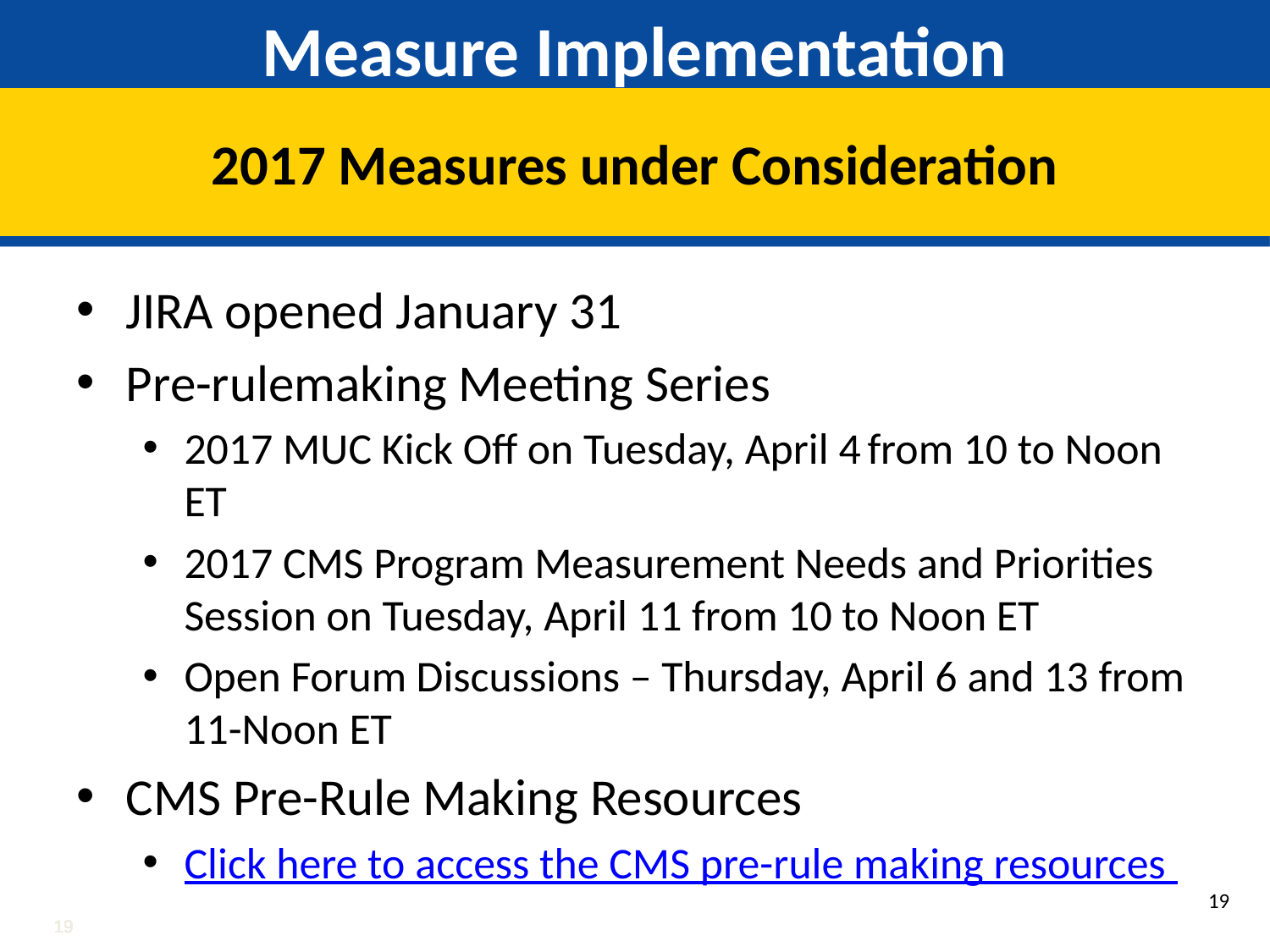

# Measure Implementation
2017 Measures under Consideration
JIRA opened January 31
Pre-rulemaking Meeting Series
2017 MUC Kick Off on Tuesday, April 4 from 10 to Noon ET
2017 CMS Program Measurement Needs and Priorities Session on Tuesday, April 11 from 10 to Noon ET
Open Forum Discussions – Thursday, April 6 and 13 from 11-Noon ET
CMS Pre-Rule Making Resources
Click here to access the CMS pre-rule making resources

January 29-July 15:
 Jira Open
19
19
19
19
19
19